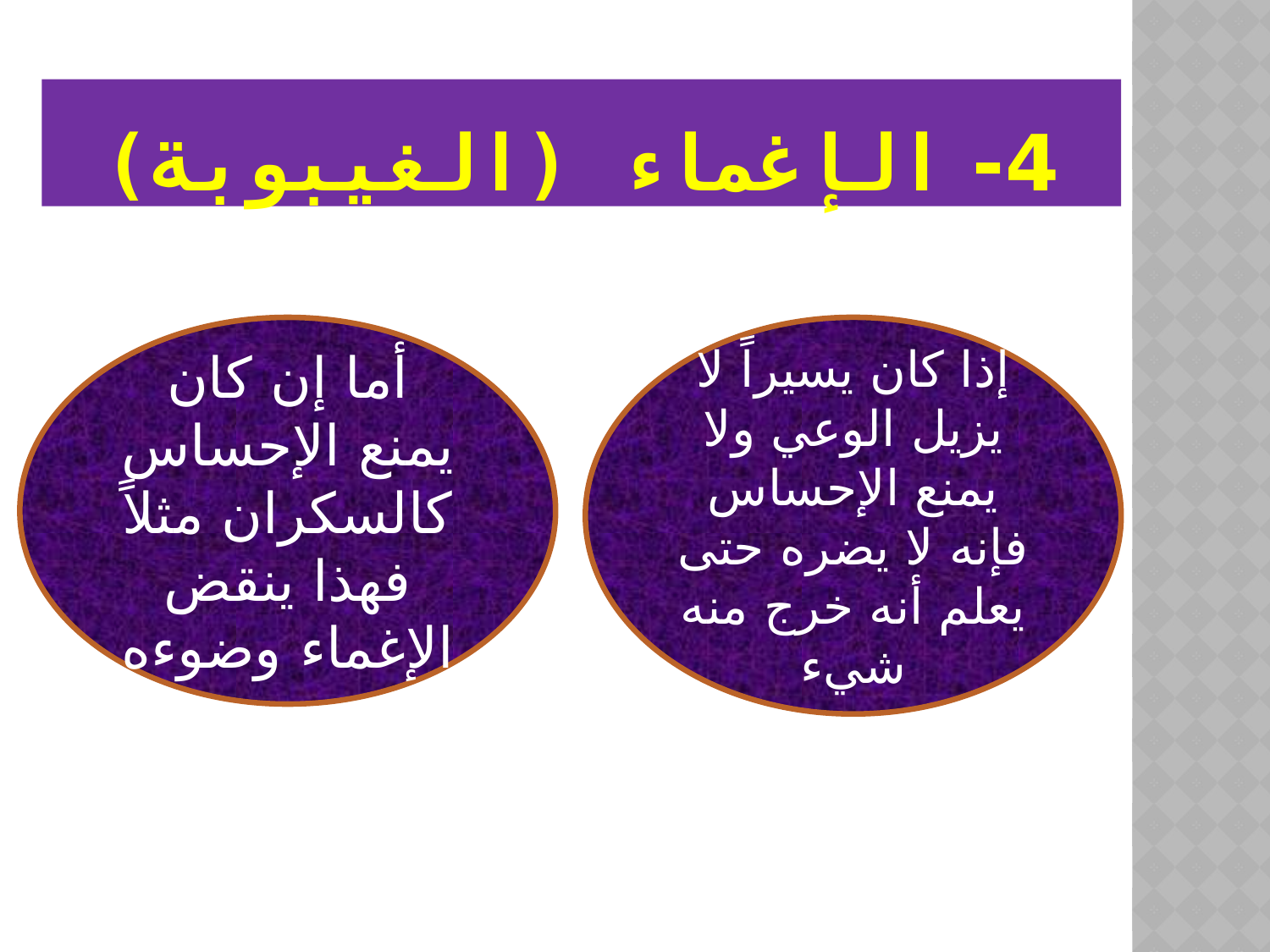

# 4- الإغماء (الغيبوبة)
أما إن كان يمنع الإحساس كالسكران مثلاً فهذا ينقض الإغماء وضوءه
إذا كان يسيراً لا يزيل الوعي ولا يمنع الإحساس فإنه لا يضره حتى يعلم أنه خرج منه شيء